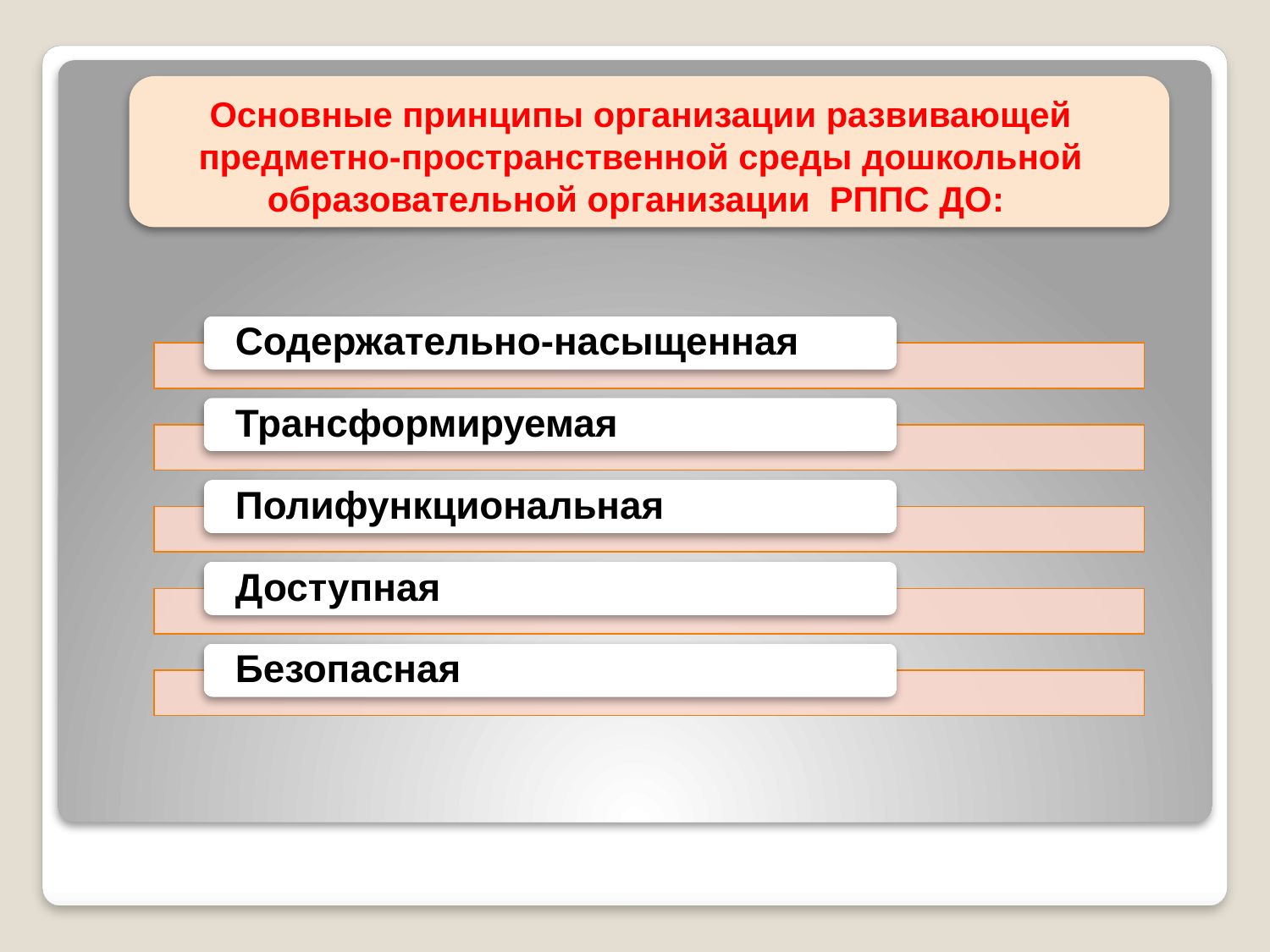

Основные принципы организации развивающей предметно-пространственной среды дошкольной образовательной организации  РППС ДО:
Содержательно-насыщенная
Трансформируемая
Полифункциональная
Доступная
Безопасная